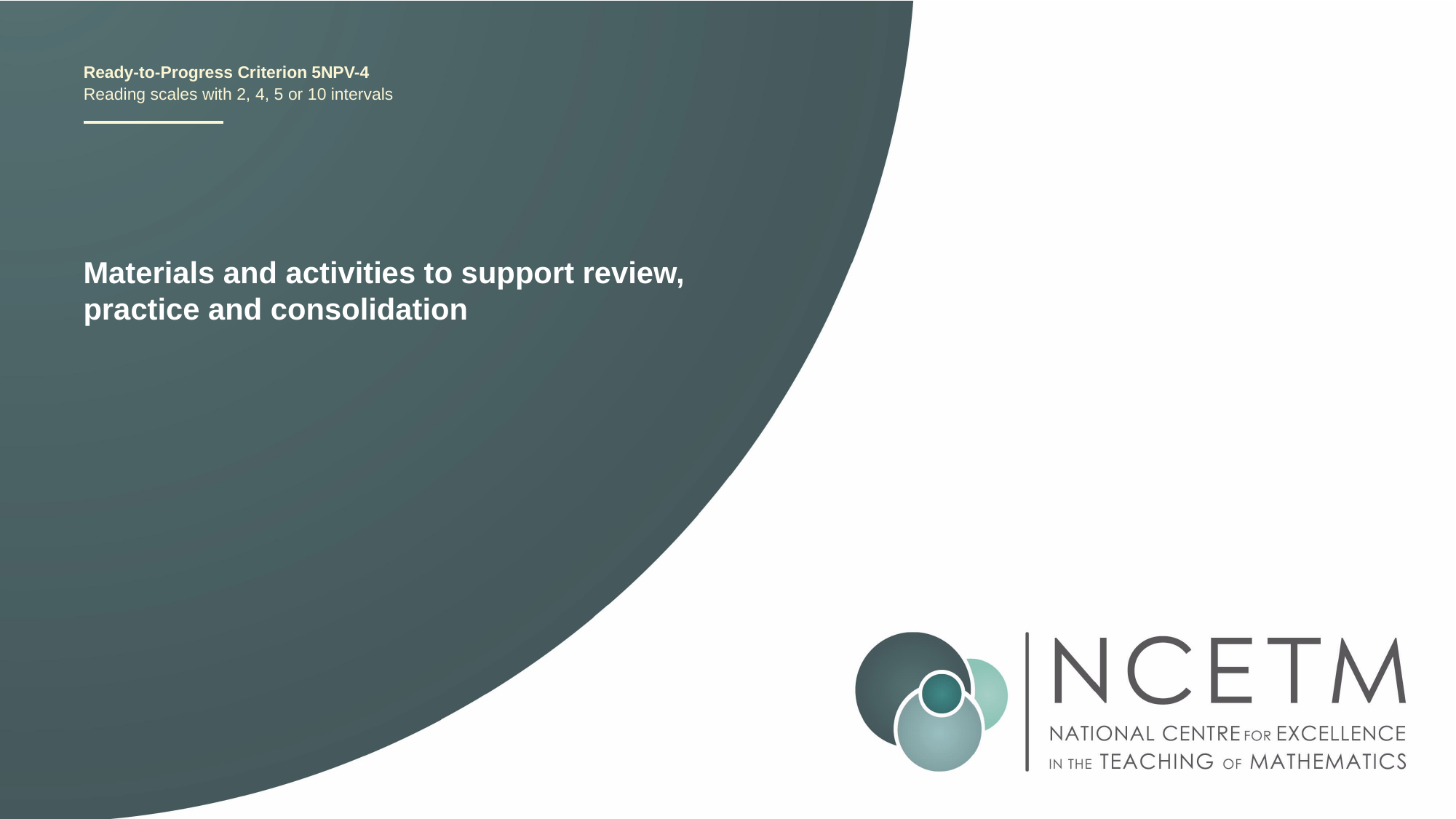

5NPV-4

Reading scales with 2, 4, 5 or 10 intervals